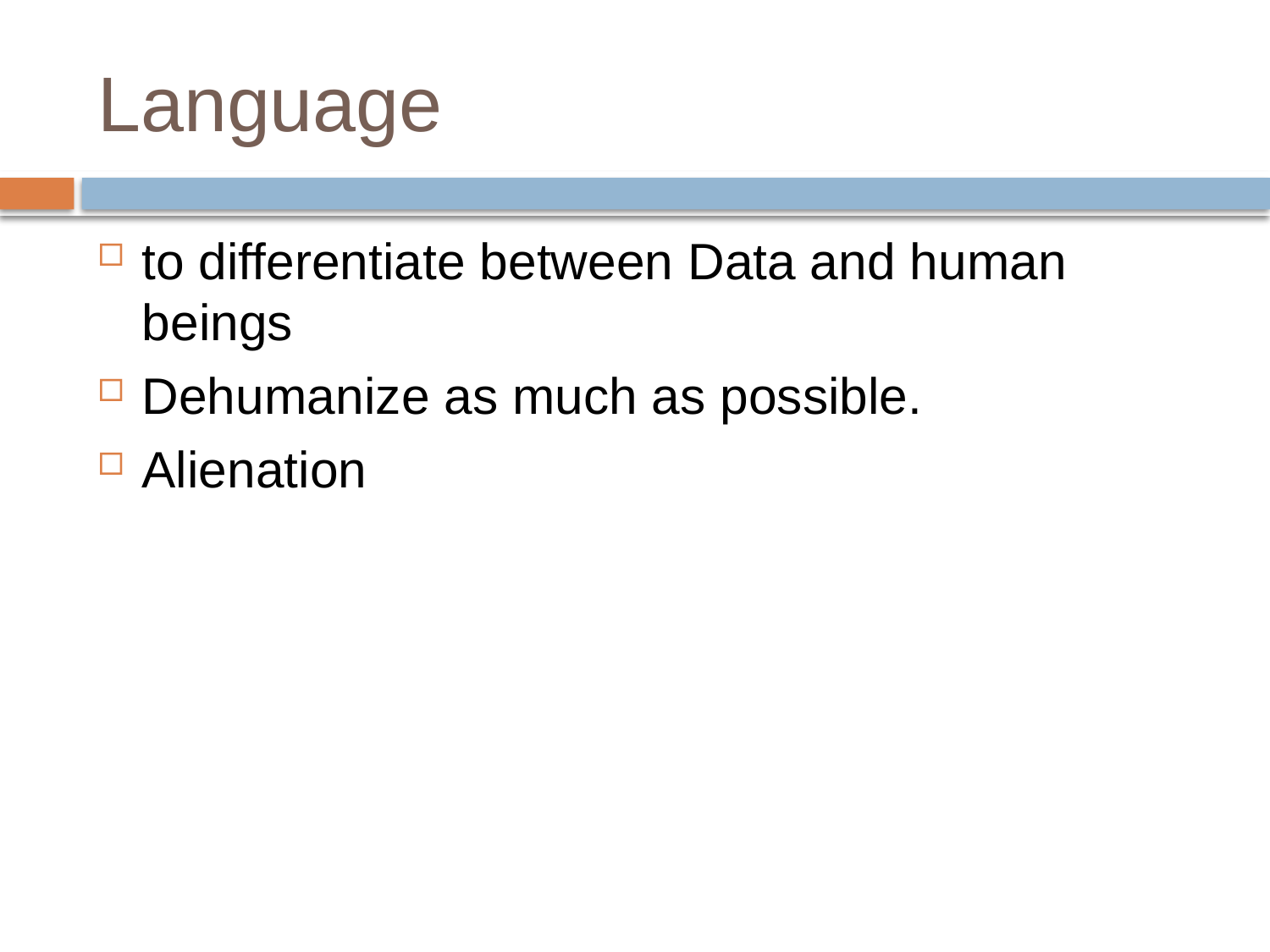

# Language
to differentiate between Data and human beings
Dehumanize as much as possible.
Alienation